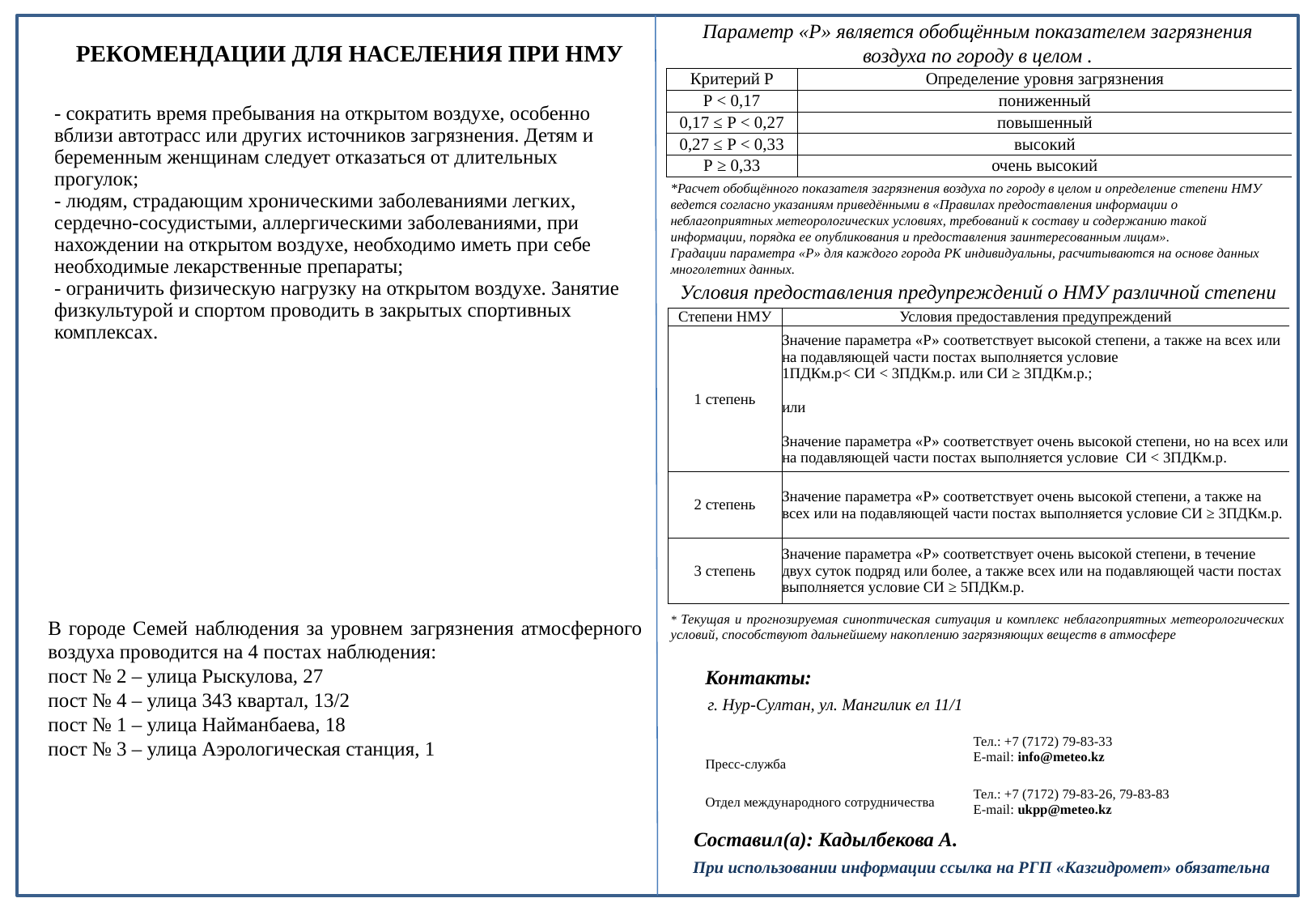

Параметр «Р» является обобщённым показателем загрязнения воздуха по городу в целом .

РЕКОМЕНДАЦИИ ДЛЯ НАСЕЛЕНИЯ ПРИ НМУ
| Критерий Р | Определение уровня загрязнения |
| --- | --- |
| Р < 0,17 | пониженный |
| 0,17 ≤ Р < 0,27 | повышенный |
| 0,27 ≤ Р < 0,33 | высокий |
| Р ≥ 0,33 | очень высокий |
- сократить время пребывания на открытом воздухе, особенно вблизи автотрасс или других источников загрязнения. Детям и беременным женщинам следует отказаться от длительных прогулок;
- людям, страдающим хроническими заболеваниями легких, сердечно-сосудистыми, аллергическими заболеваниями, при нахождении на открытом воздухе, необходимо иметь при себе необходимые лекарственные препараты;
- ограничить физическую нагрузку на открытом воздухе. Занятие физкультурой и спортом проводить в закрытых спортивных комплексах.
*Расчет обобщённого показателя загрязнения воздуха по городу в целом и определение степени НМУ ведется согласно указаниям приведёнными в «Правилах предоставления информации о неблагоприятных метеорологических условиях, требований к составу и содержанию такой информации, порядка ее опубликования и предоставления заинтересованным лицам».
Градации параметра «Р» для каждого города РК индивидуальны, расчитываются на основе данных многолетних данных.
Условия предоставления предупреждений о НМУ различной степени
| Степени НМУ | Условия предоставления предупреждений |
| --- | --- |
| 1 степень | Значение параметра «Р» соответствует высокой степени, а также на всех или на подавляющей части постах выполняется условие 1ПДКм.р< СИ < 3ПДКм.р. или СИ ≥ 3ПДКм.р.; или Значение параметра «Р» соответствует очень высокой степени, но на всех или на подавляющей части постах выполняется условие СИ < 3ПДКм.р. |
| 2 степень | Значение параметра «Р» соответствует очень высокой степени, а также на всех или на подавляющей части постах выполняется условие СИ ≥ 3ПДКм.р. |
| 3 степень | Значение параметра «Р» соответствует очень высокой степени, в течение двух суток подряд или более, а также всех или на подавляющей части постах выполняется условие СИ ≥ 5ПДКм.р. |

Контакты:

г. Нур-Султан, ул. Мангилик ел 11/1
| Пресс-служба | Тел.: +7 (7172) 79-83-33 E-mail: info@meteo.kz |
| --- | --- |
| Отдел международного сотрудничества | Тел.: +7 (7172) 79-83-26, 79-83-83 E-mail: ukpp@meteo.kz |
* Текущая и прогнозируемая синоптическая ситуация и комплекс неблагоприятных метеорологических условий, способствуют дальнейшему накоплению загрязняющих веществ в атмосфере
В городе Семей наблюдения за уровнем загрязнения атмосферного воздуха проводится на 4 постах наблюдения:
пост № 2 – улица Рыскулова, 27
пост № 4 – улица 343 квартал, 13/2
пост № 1 – улица Найманбаева, 18
пост № 3 – улица Аэрологическая станция, 1

  Составил(а): Кадылбекова А.
При использовании информации ссылка на РГП «Казгидромет» обязательна